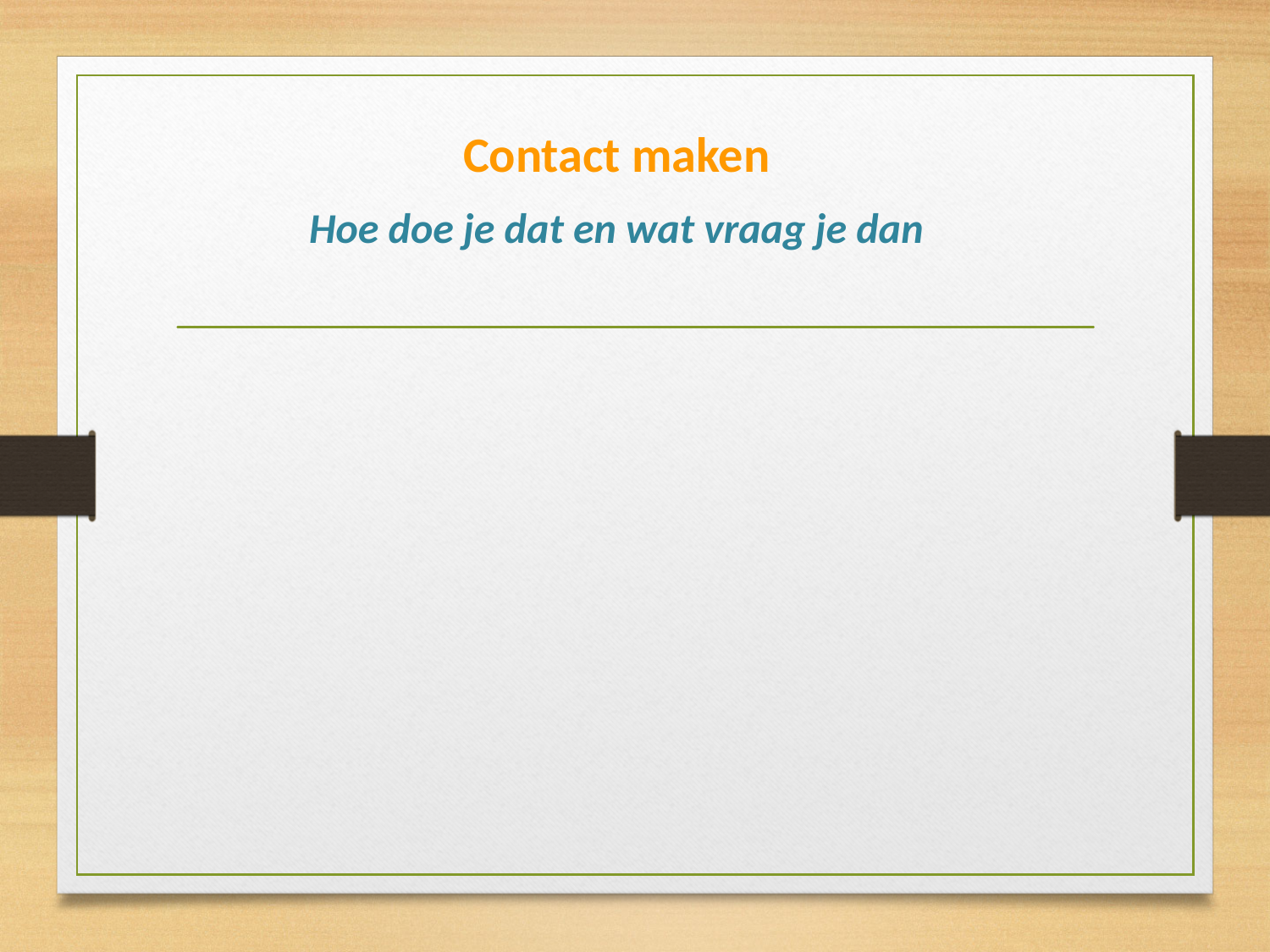

Contact maken
Hoe doe je dat en wat vraag je dan